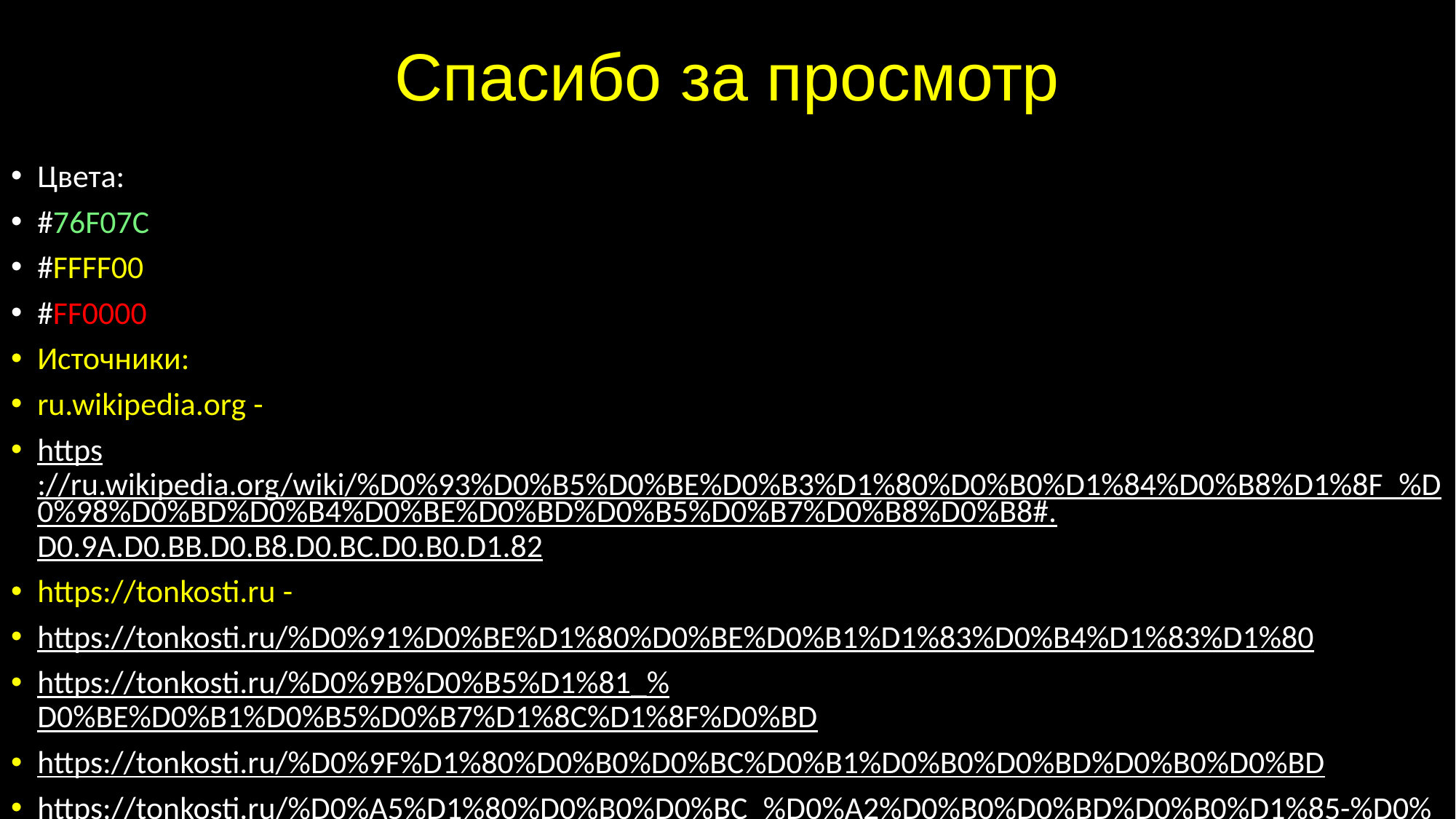

# Спасибо за просмотр
Цвета:
#76F07C
#FFFF00
#FF0000
Источники:
ru.wikipedia.org -
https://ru.wikipedia.org/wiki/%D0%93%D0%B5%D0%BE%D0%B3%D1%80%D0%B0%D1%84%D0%B8%D1%8F_%D0%98%D0%BD%D0%B4%D0%BE%D0%BD%D0%B5%D0%B7%D0%B8%D0%B8#.D0.9A.D0.BB.D0.B8.D0.BC.D0.B0.D1.82
https://tonkosti.ru -
https://tonkosti.ru/%D0%91%D0%BE%D1%80%D0%BE%D0%B1%D1%83%D0%B4%D1%83%D1%80
https://tonkosti.ru/%D0%9B%D0%B5%D1%81_%D0%BE%D0%B1%D0%B5%D0%B7%D1%8C%D1%8F%D0%BD
https://tonkosti.ru/%D0%9F%D1%80%D0%B0%D0%BC%D0%B1%D0%B0%D0%BD%D0%B0%D0%BD
https://tonkosti.ru/%D0%A5%D1%80%D0%B0%D0%BC_%D0%A2%D0%B0%D0%BD%D0%B0%D1%85-%D0%9B%D0%BE%D1%82